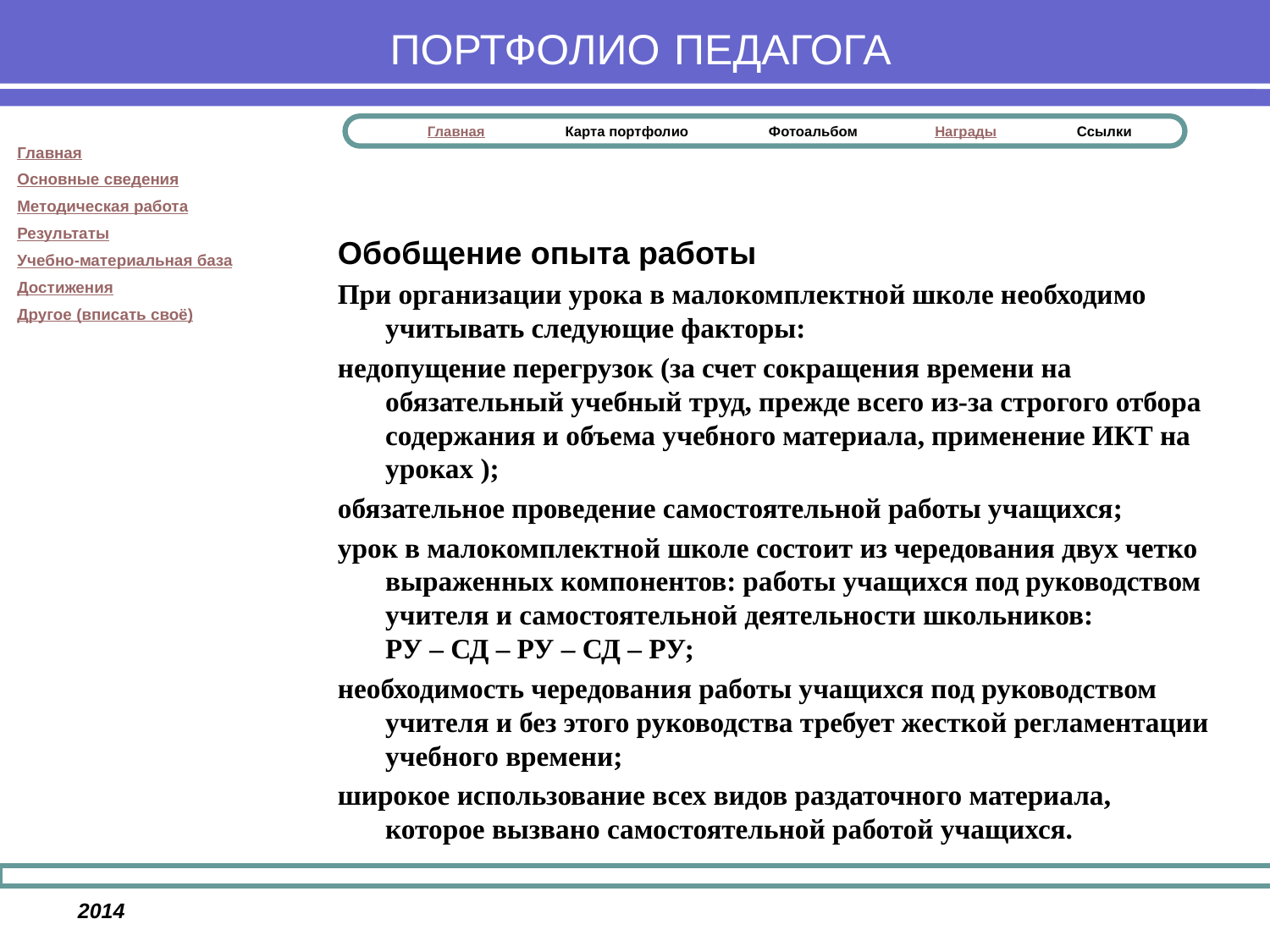

# ПОРТФОЛИО ПЕДАГОГА
Обобщение опыта работы
При организации урока в малокомплектной школе необходимо учитывать следующие факторы:
недопущение перегрузок (за счет сокращения времени на обязательный учебный труд, прежде всего из-за строгого отбора содержания и объема учебного материала, применение ИКТ на уроках );
обязательное проведение самостоятельной работы учащихся;
урок в малокомплектной школе состоит из чередования двух четко выраженных компонентов: работы учащихся под руководством учителя и самостоятельной деятельности школьников: РУ – СД – РУ – СД – РУ;
необходимость чередования работы учащихся под руководством учителя и без этого руководства требует жесткой регламентации учебного времени;
широкое использование всех видов раздаточного материала, которое вызвано самостоятельной работой учащихся.

2014